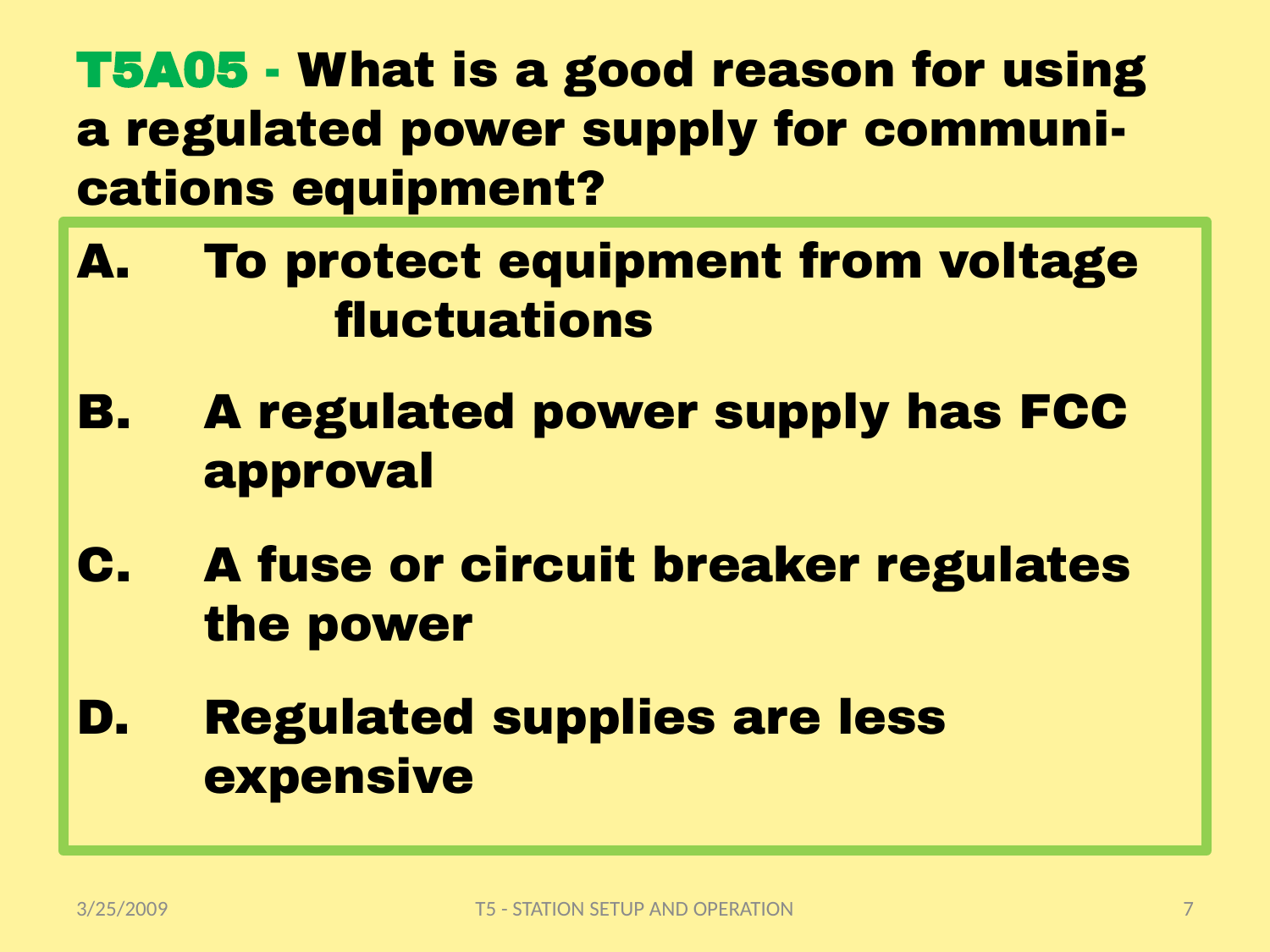

# T5A05 - What is a good reason for using a regulated power supply for communi-cations equipment?
To protect equipment from voltage            fluctuations

A regulated power supply has FCC approval

A fuse or circuit breaker regulates the power

Regulated supplies are less expensive
3/25/2009
T5 - STATION SETUP AND OPERATION
7